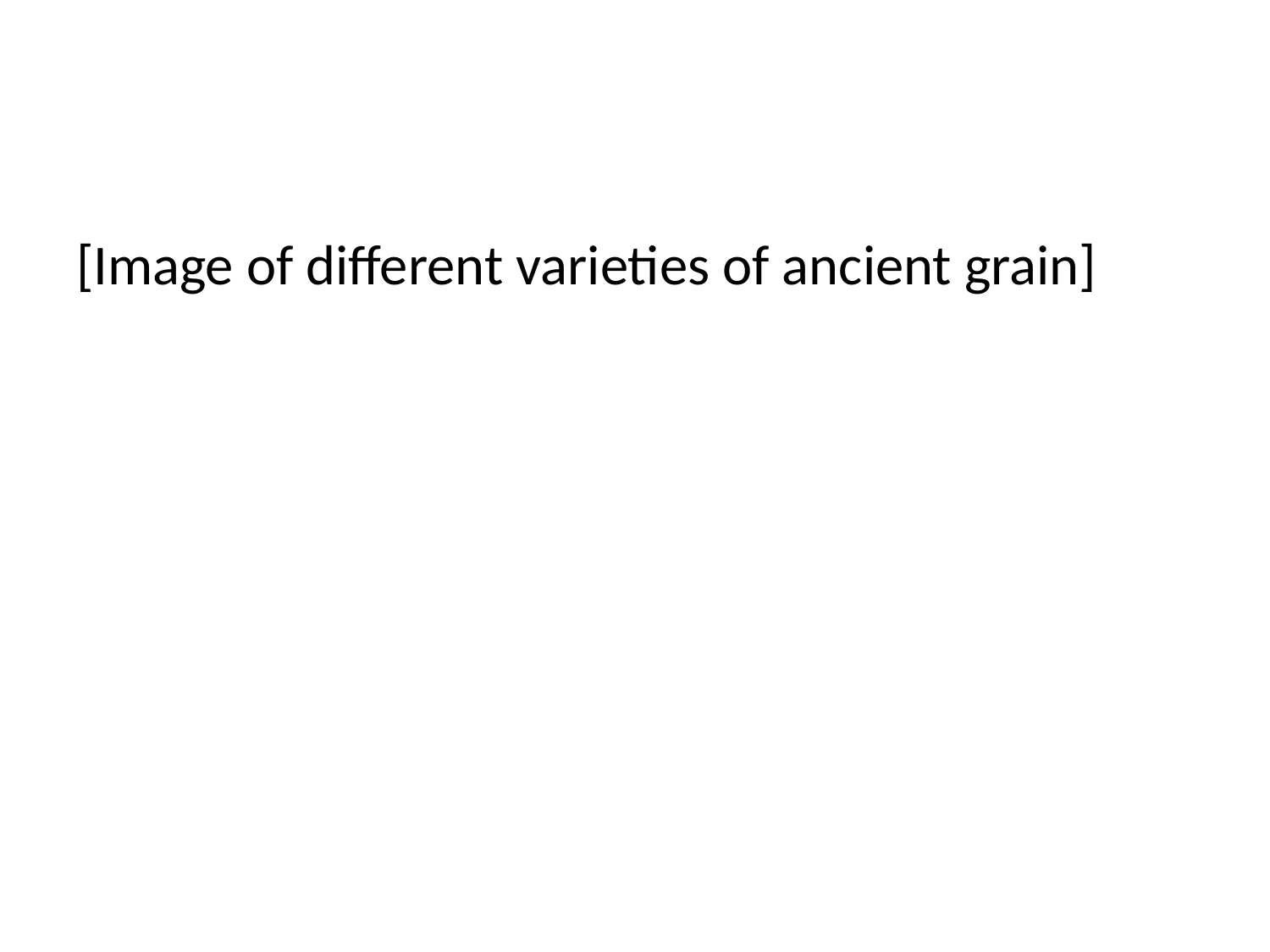

#
[Image of different varieties of ancient grain]